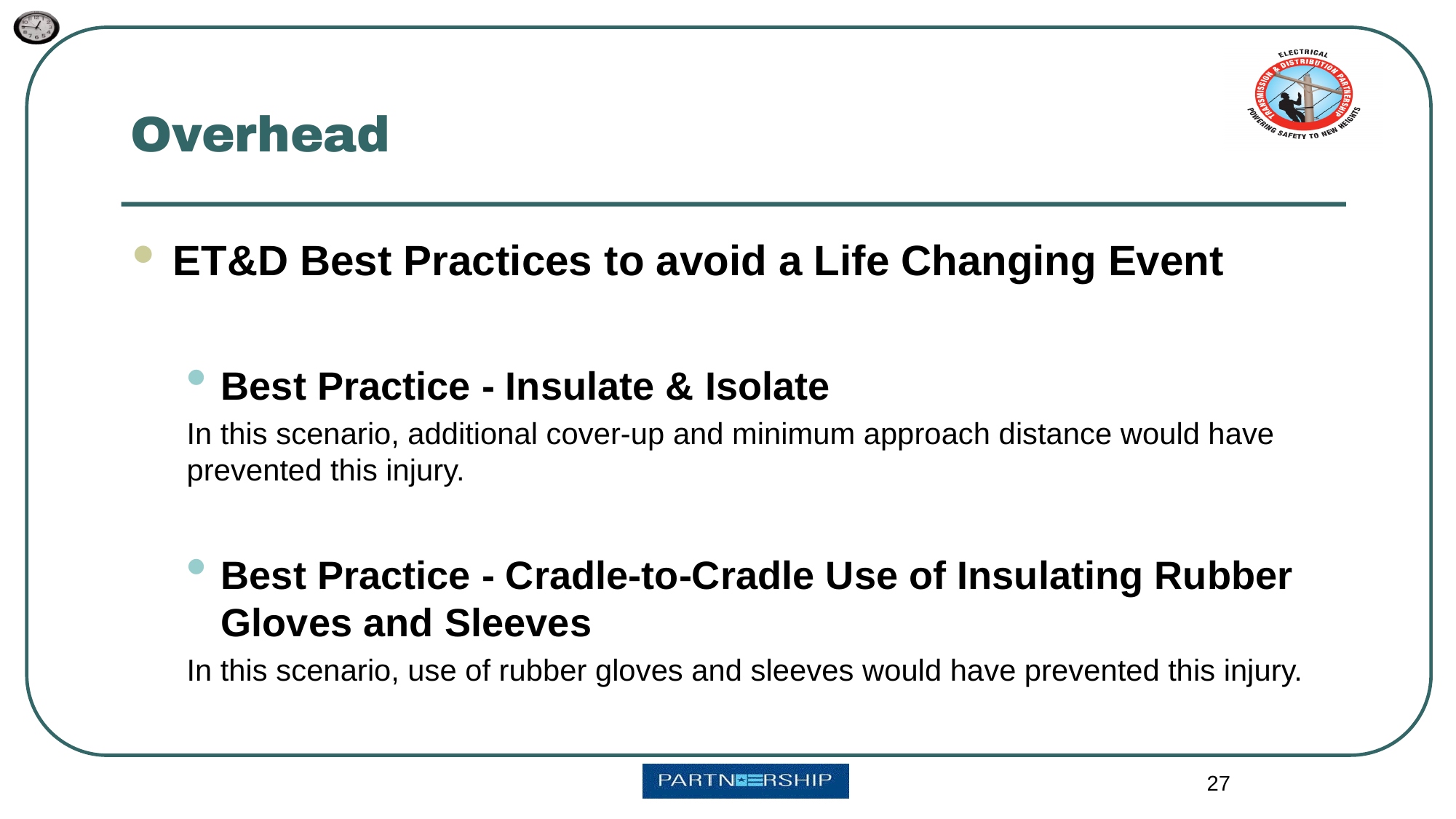

Overhead
ET&D Best Practices to avoid a Life Changing Event

Best Practice - Insulate & Isolate
In this scenario, additional cover-up and minimum approach distance would have prevented this injury.

Best Practice - Cradle-to-Cradle Use of Insulating Rubber Gloves and Sleeves
In this scenario, use of rubber gloves and sleeves would have prevented this injury.

27